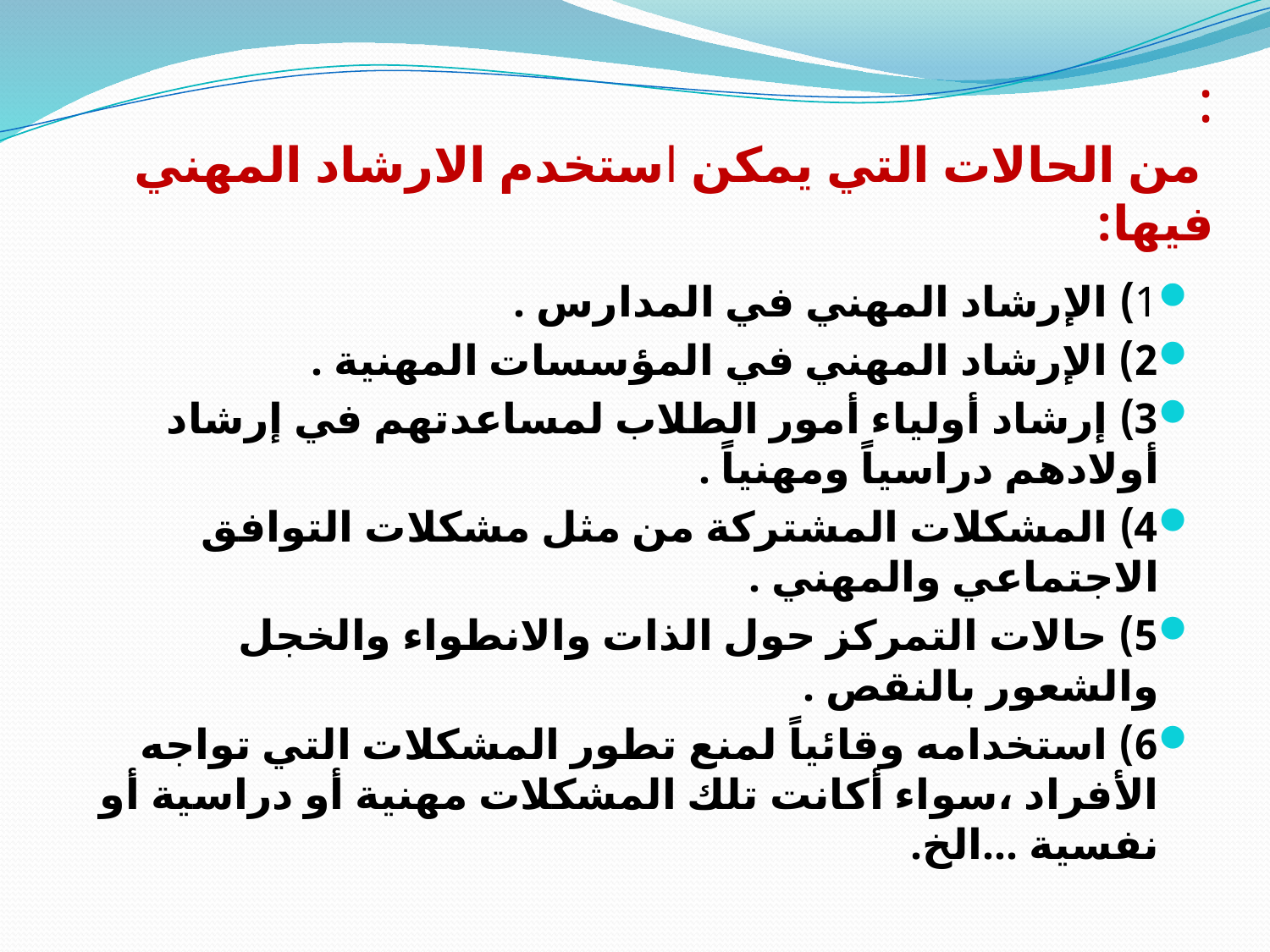

# : من الحالات التي يمكن استخدم الارشاد المهني فيها:
1) الإرشاد المهني في المدارس .
2) الإرشاد المهني في المؤسسات المهنية .
3) إرشاد أولياء أمور الطلاب لمساعدتهم في إرشاد أولادهم دراسياً ومهنياً .
4) المشكلات المشتركة من مثل مشكلات التوافق الاجتماعي والمهني .
5) حالات التمركز حول الذات والانطواء والخجل والشعور بالنقص .
6) استخدامه وقائياً لمنع تطور المشكلات التي تواجه الأفراد ،سواء أكانت تلك المشكلات مهنية أو دراسية أو نفسية ...الخ.